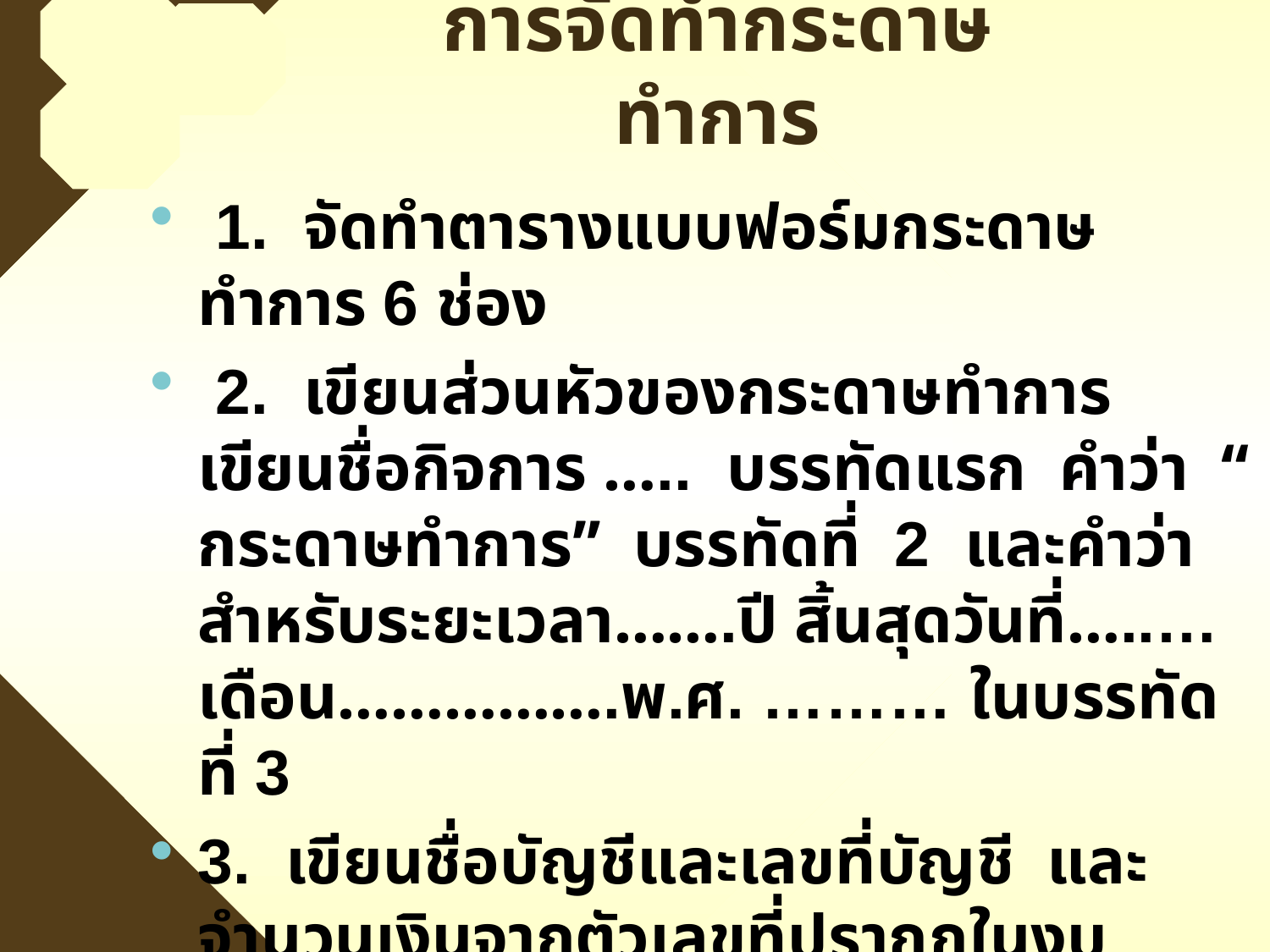

# การจัดทำกระดาษทำการ
 1.  จัดทำตารางแบบฟอร์มกระดาษทำการ 6 ช่อง
 2.  เขียนส่วนหัวของกระดาษทำการ  เขียนชื่อกิจการ …..  บรรทัดแรก  คำว่า  “กระดาษทำการ”  บรรทัดที่  2  และคำว่า สำหรับระยะเวลา…….ปี สิ้นสุดวันที่…..… เดือน…………….พ.ศ. ……… ในบรรทัดที่ 3
3.  เขียนชื่อบัญชีและเลขที่บัญชี  และจำนวนเงินจากตัวเลขที่ปรากฎในงบทดลอง  แล้วรวมยอดด้านเดบิตและเครดิต  จะต้องเท่ากัน